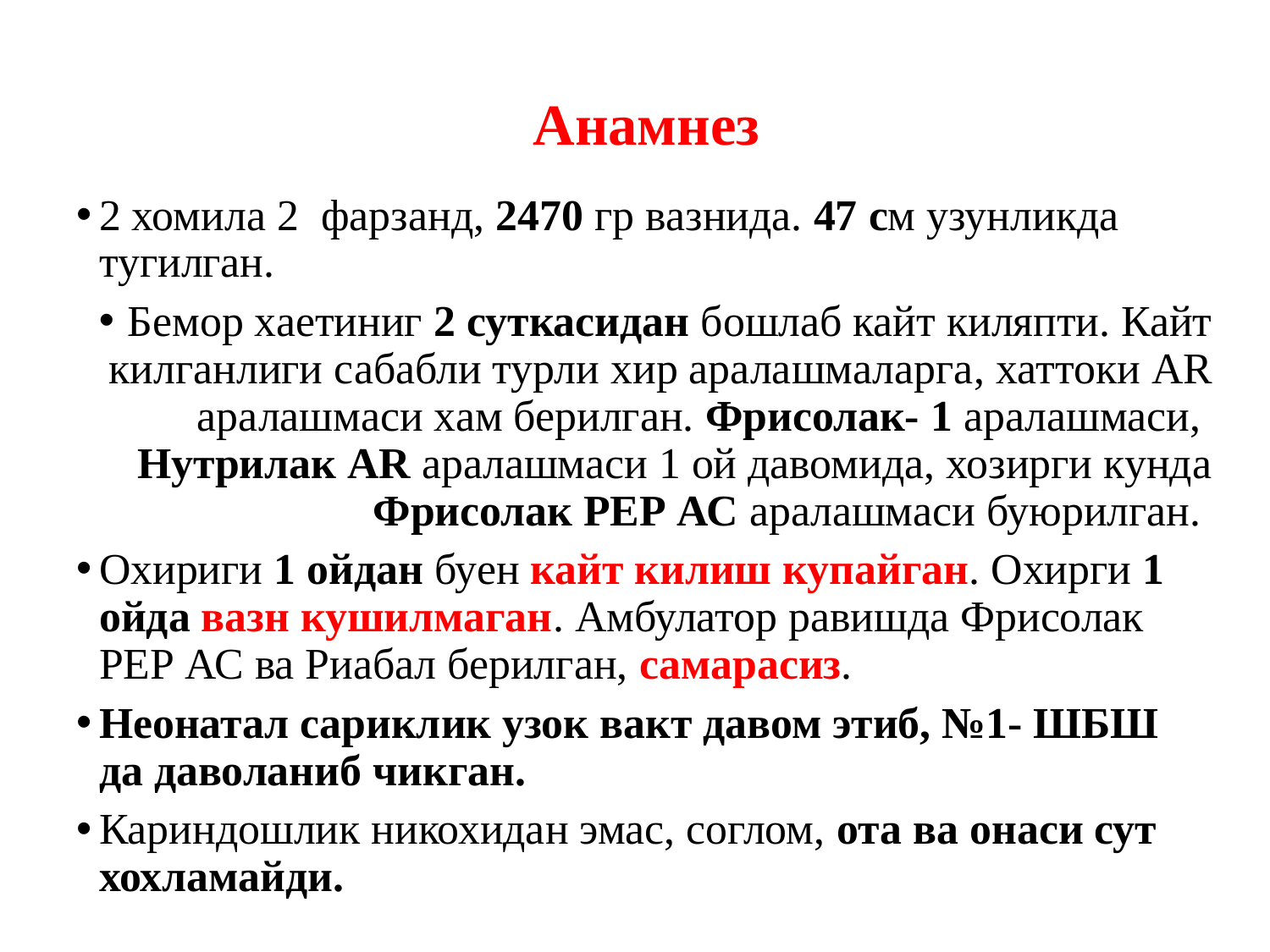

# Анамнез
2 хомила 2  фарзанд, 2470 гр вазнида. 47 cм узунликда    тугилган.
Бемор хаетиниг 2 суткасидан бошлаб кайт киляпти. Кайт килганлиги сабабли турли хир аралашмаларга, хаттоки АR аралашмаси хам берилган. Фрисолак- 1 аралашмаси,  Нутрилак АR аралашмаси 1 ой давомида, хозирги кунда Фрисолак РЕР АС аралашмаси буюрилган.
Охириги 1 ойдан буен кайт килиш купайган. Охирги 1 ойда вазн кушилмаган. Амбулатор равишда Фрисолак РЕР АС ва Риабал берилган, самарасиз.
Неонатал сариклик узок вакт давом этиб, №1- ШБШ да даволаниб чикган.
Кариндошлик никохидан эмас, соглом, ота ва онаси сут хохламайди.